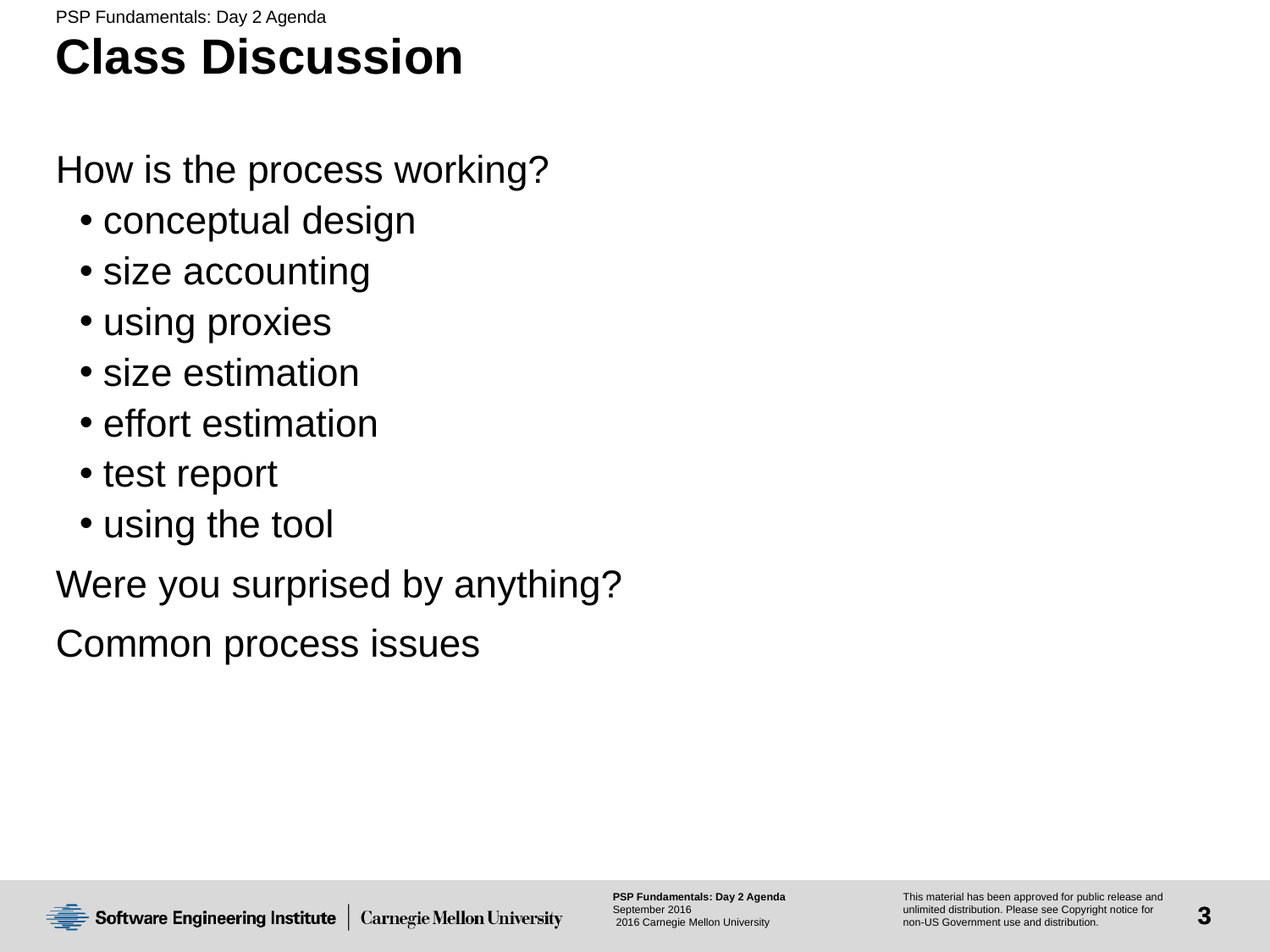

# Class Discussion
How is the process working?
conceptual design
size accounting
using proxies
size estimation
effort estimation
test report
using the tool
Were you surprised by anything?
Common process issues